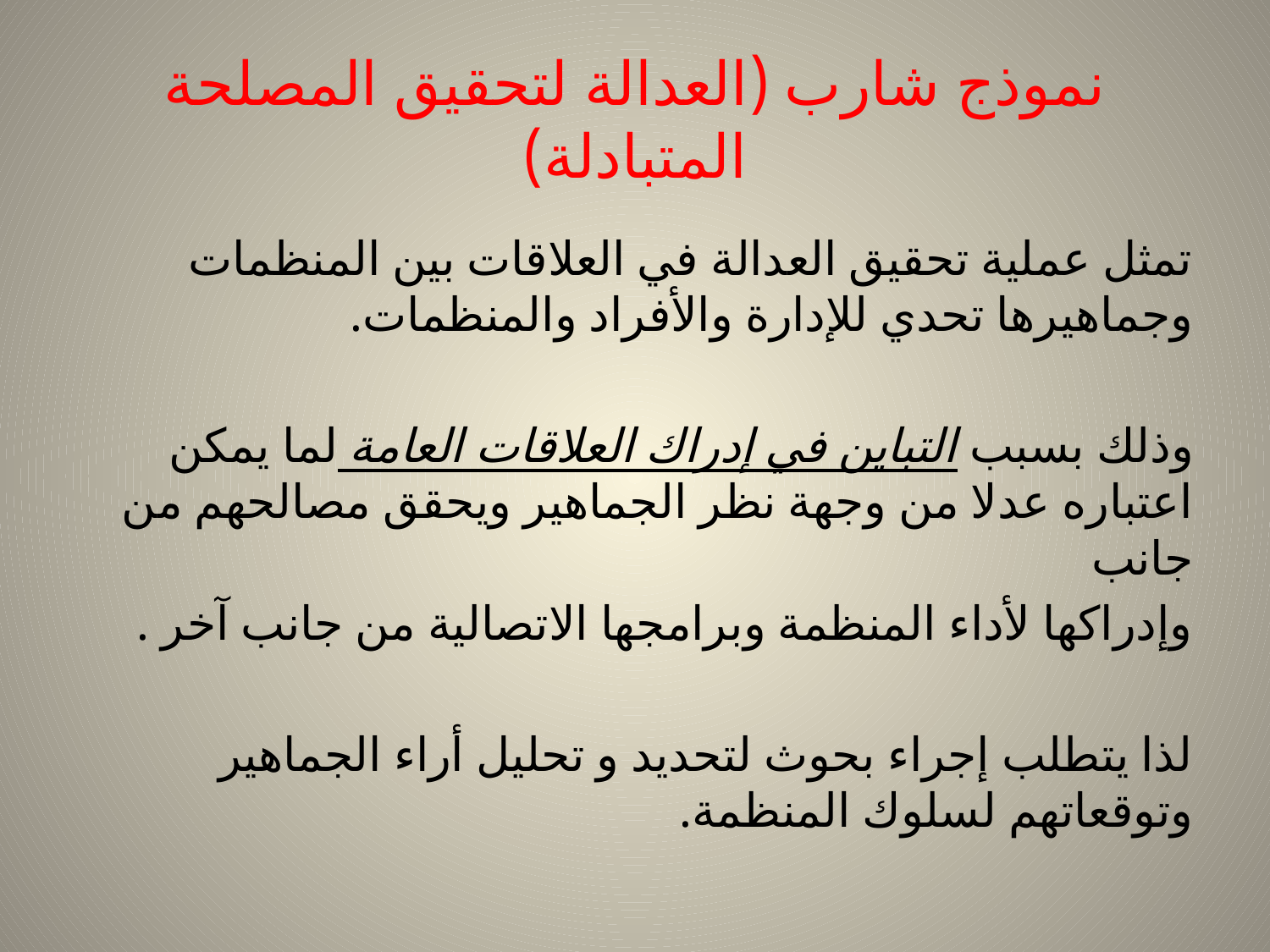

# نموذج شارب (العدالة لتحقيق المصلحة المتبادلة)
تمثل عملية تحقيق العدالة في العلاقات بين المنظمات وجماهيرها تحدي للإدارة والأفراد والمنظمات.

وذلك بسبب التباين في إدراك العلاقات العامة لما يمكن اعتباره عدلا من وجهة نظر الجماهير ويحقق مصالحهم من جانب
وإدراكها لأداء المنظمة وبرامجها الاتصالية من جانب آخر .

لذا يتطلب إجراء بحوث لتحديد و تحليل أراء الجماهير وتوقعاتهم لسلوك المنظمة.